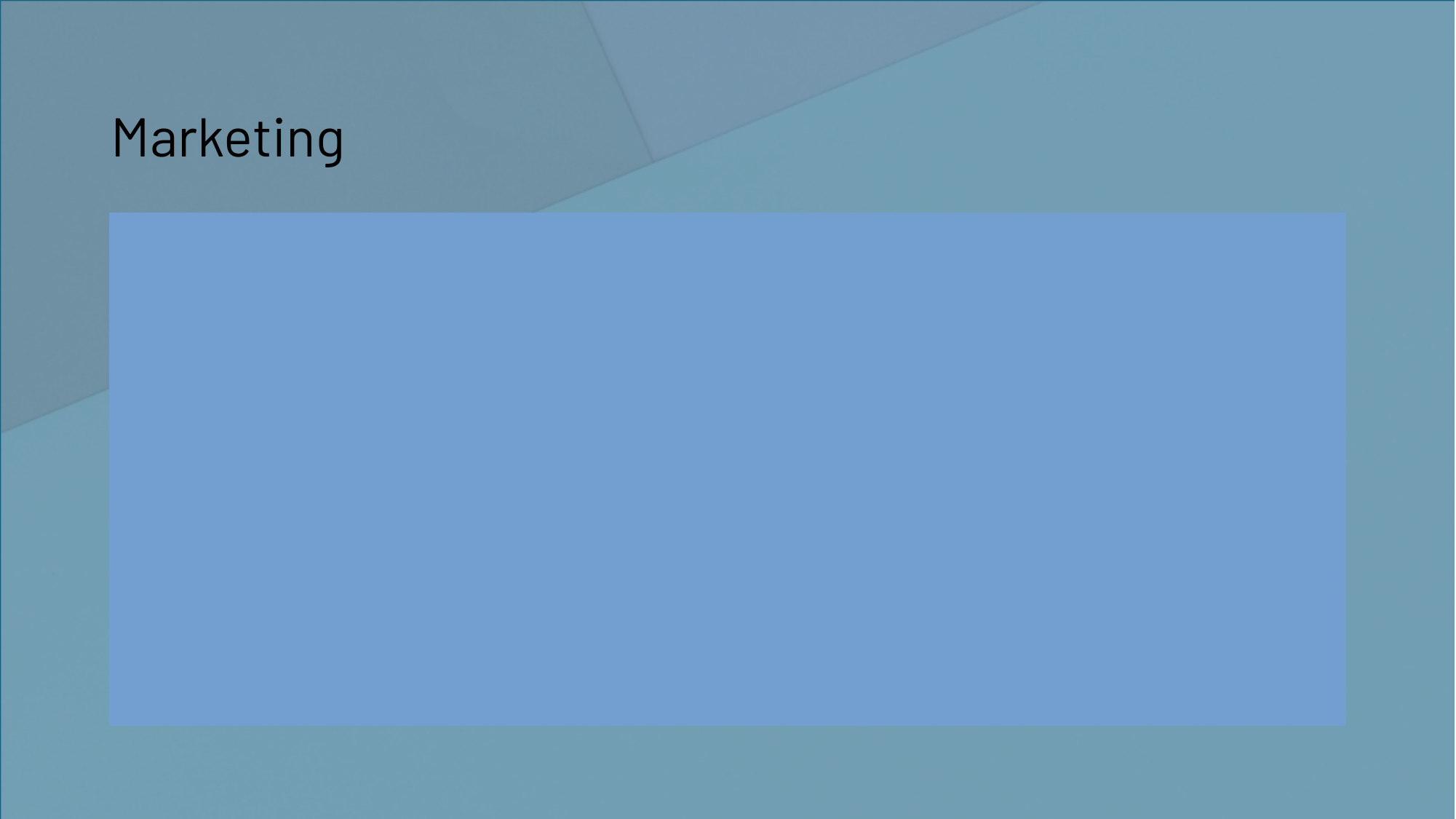

# Marketing
We currently use email and direct mail to maintain the customers we currently have.

Right now we do not have any immediate plans on obtaining new customers in service until we hire a few more techs.  Our schedule has been booking out almost two weeks for the past few years.

Once we hire a few more techs we will use our marketing department to send out snail mail and do targeted social media campaigns.